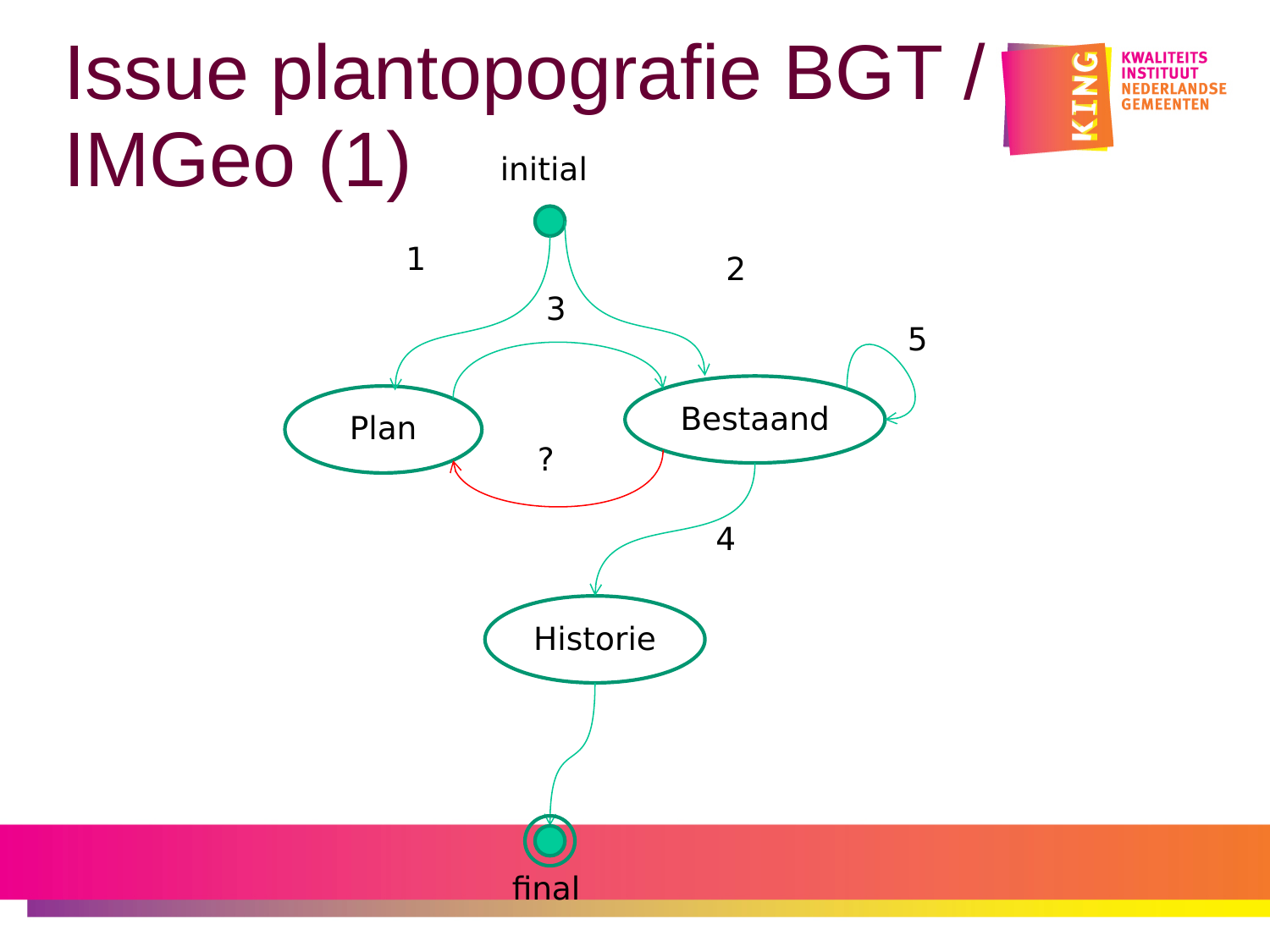

# Issue plantopografie BGT / IMGeo (1)
initial

1
2
3
5
Bestaand
Plan
?
4
Historie

final